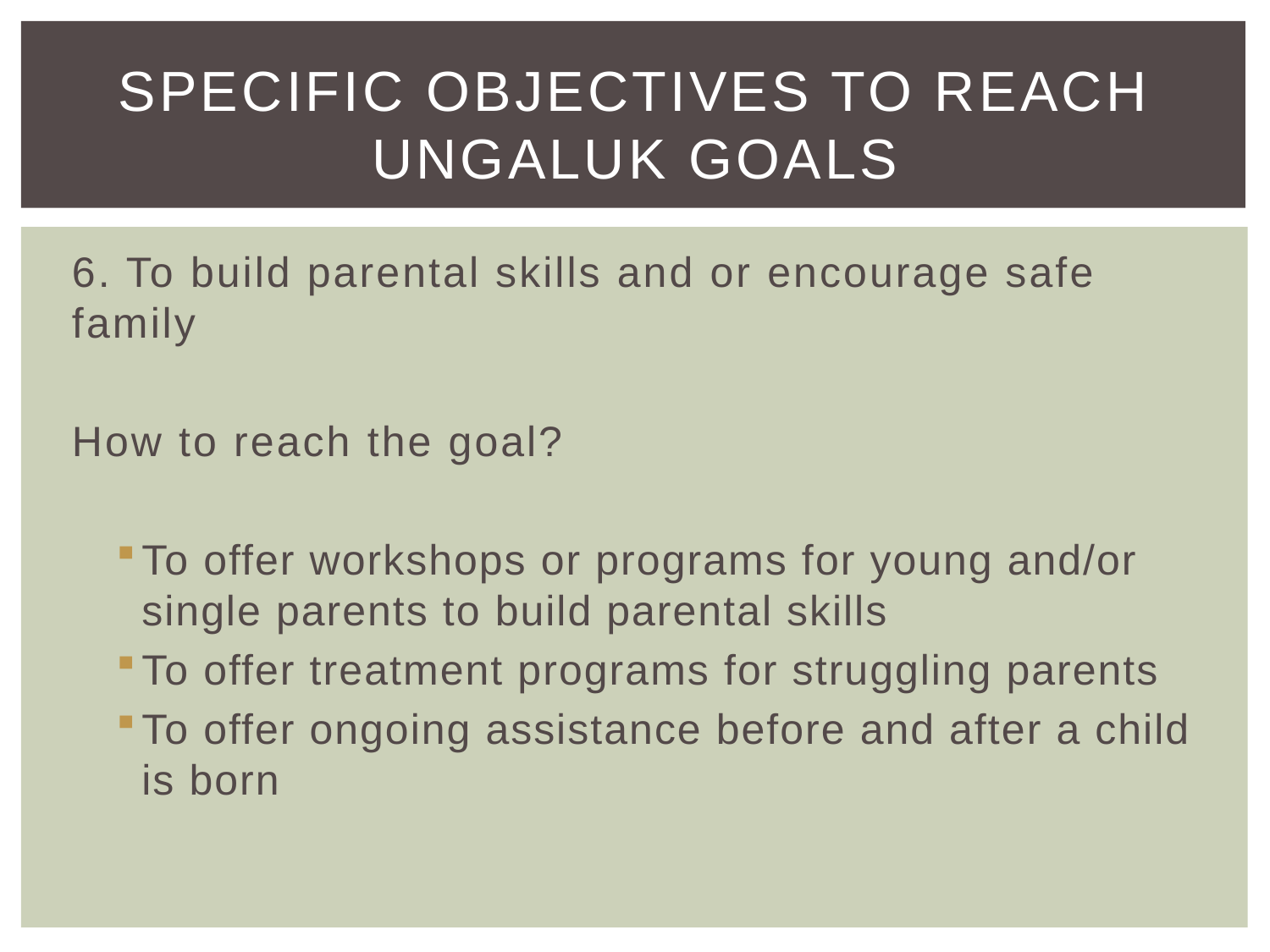

# Specific Objectives to reach ungaluk goals
6. To build parental skills and or encourage safe family

How to reach the goal?

To offer workshops or programs for young and/or single parents to build parental skills
To offer treatment programs for struggling parents
To offer ongoing assistance before and after a child is born